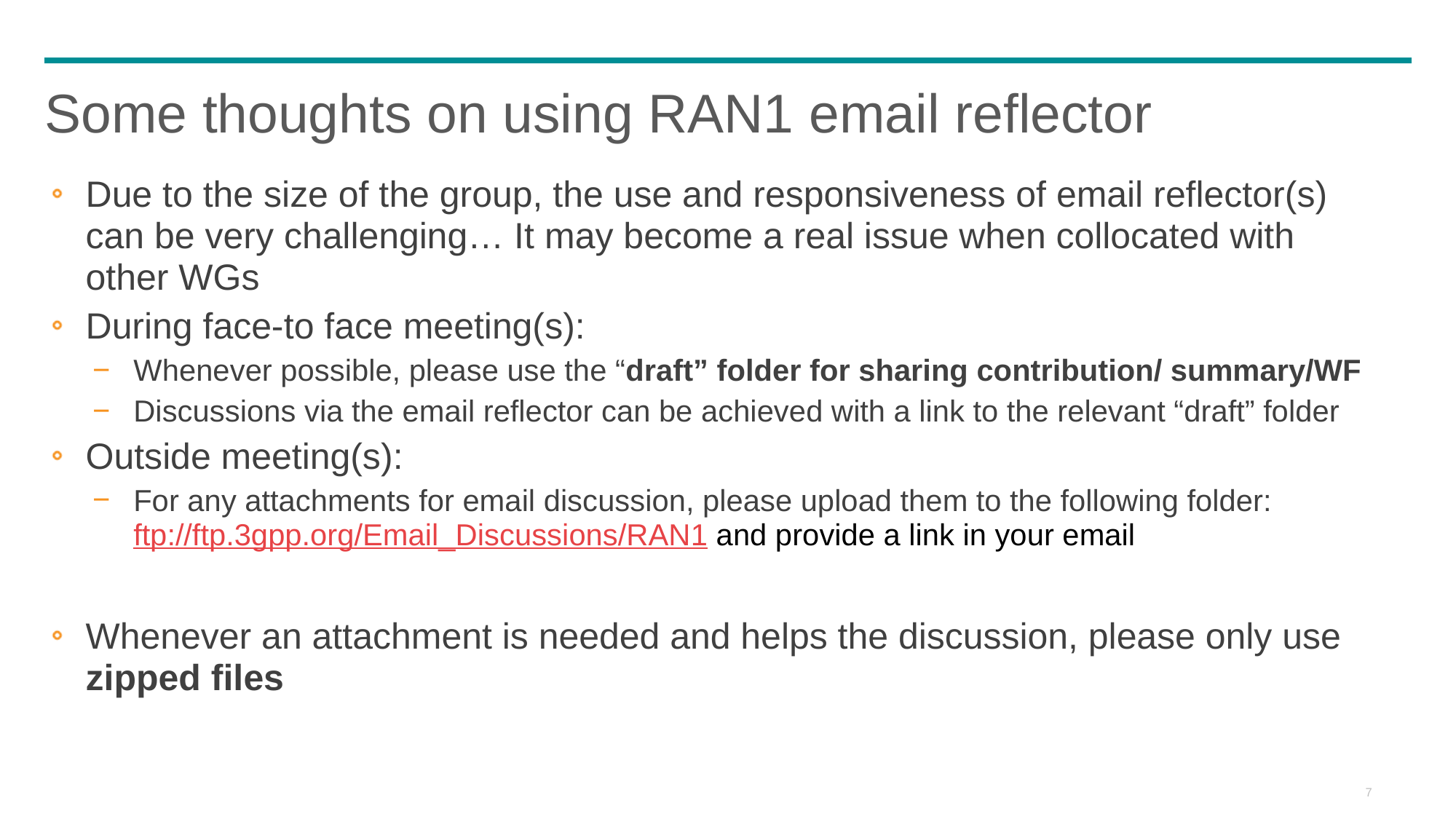

# Some thoughts on using RAN1 email reflector
Due to the size of the group, the use and responsiveness of email reflector(s) can be very challenging… It may become a real issue when collocated with other WGs
During face-to face meeting(s):
Whenever possible, please use the “draft” folder for sharing contribution/ summary/WF
Discussions via the email reflector can be achieved with a link to the relevant “draft” folder
Outside meeting(s):
For any attachments for email discussion, please upload them to the following folder: ftp://ftp.3gpp.org/Email_Discussions/RAN1 and provide a link in your email

Whenever an attachment is needed and helps the discussion, please only use zipped files